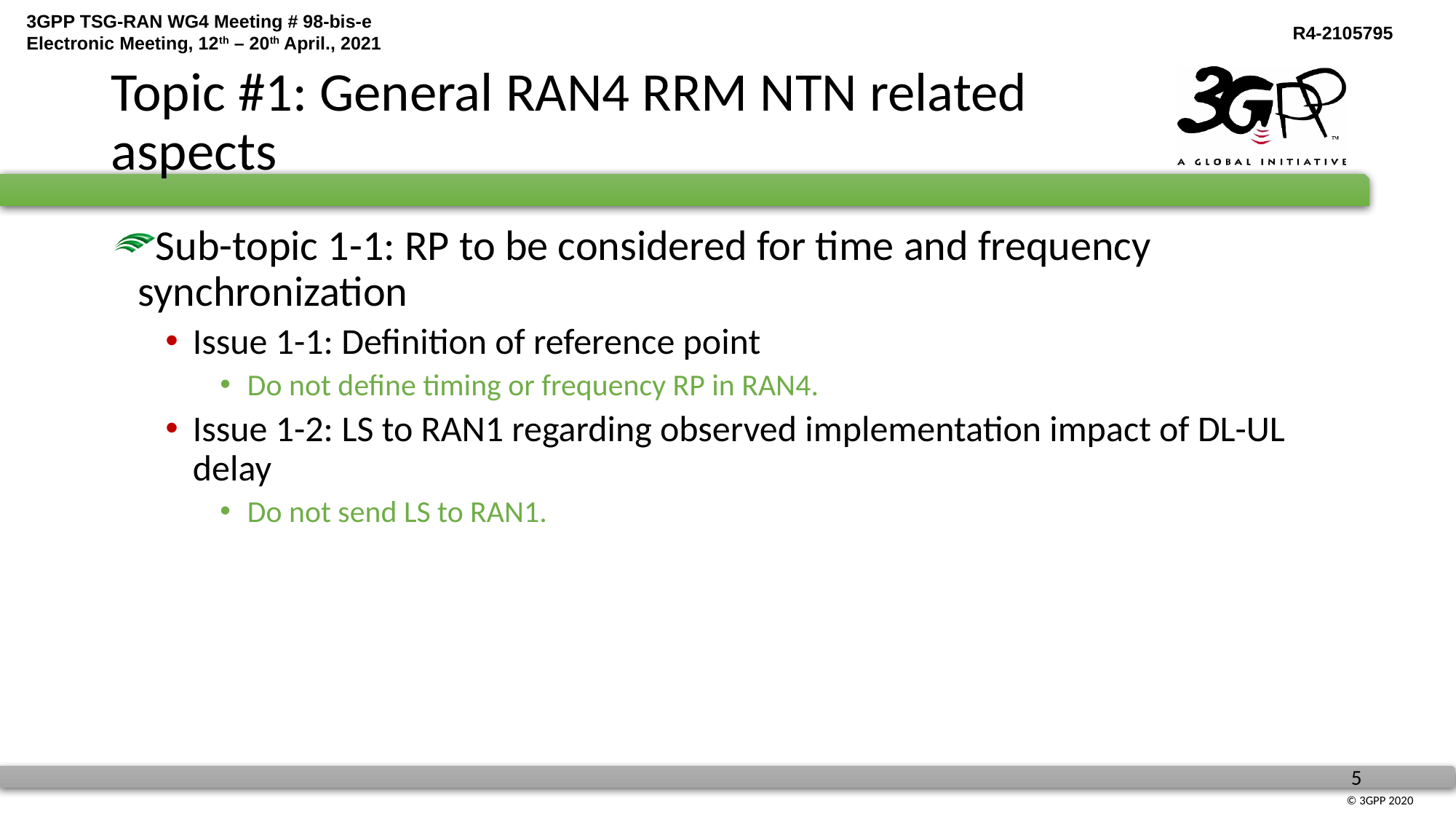

# Topic #1: General RAN4 RRM NTN related aspects
Sub-topic 1-1: RP to be considered for time and frequency synchronization
Issue 1-1: Definition of reference point
Do not define timing or frequency RP in RAN4.
Issue 1-2: LS to RAN1 regarding observed implementation impact of DL-UL delay
Do not send LS to RAN1.